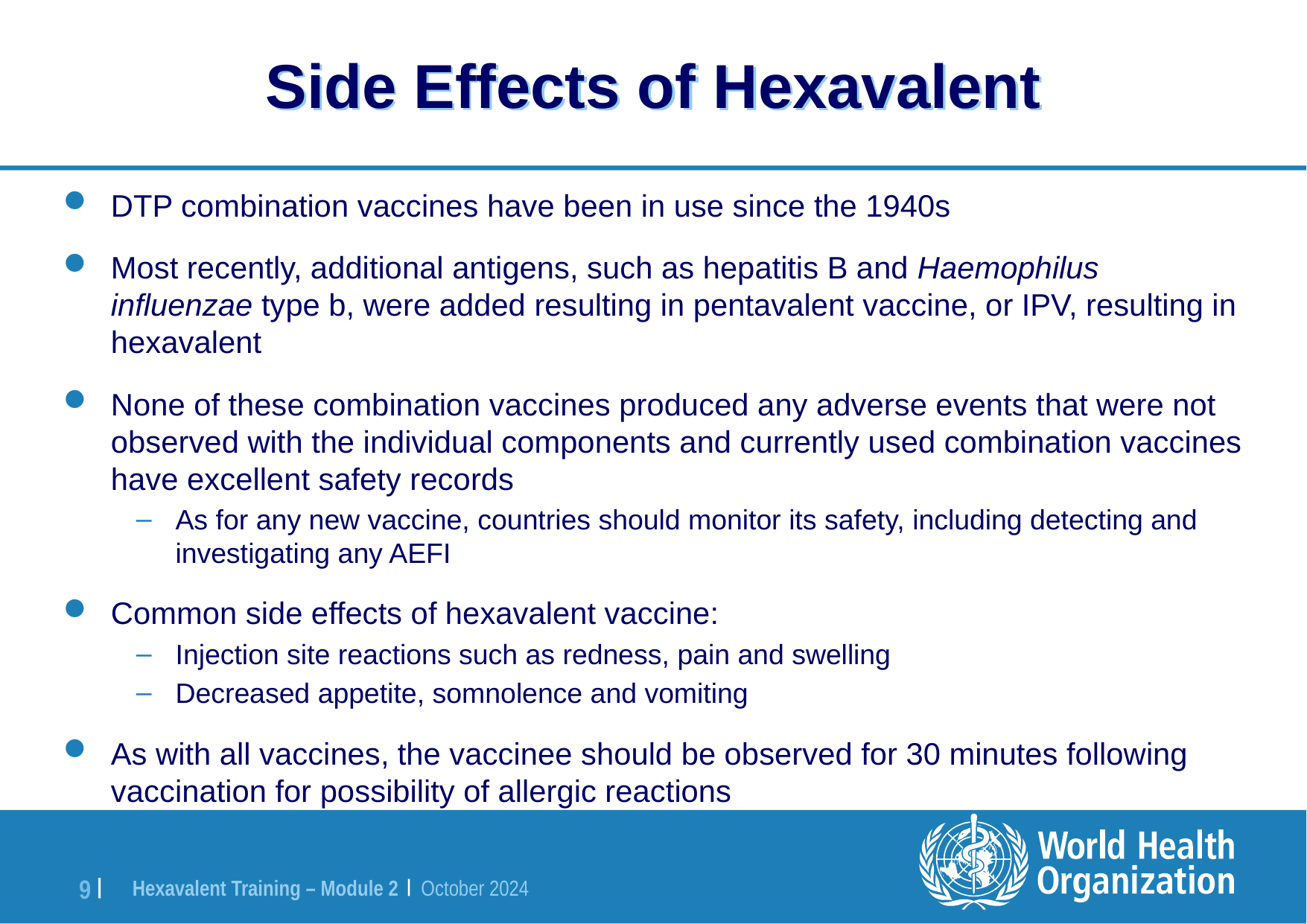

# Side Effects of Hexavalent
DTP combination vaccines have been in use since the 1940s
Most recently, additional antigens, such as hepatitis B and Haemophilus influenzae type b, were added resulting in pentavalent vaccine, or IPV, resulting in hexavalent
None of these combination vaccines produced any adverse events that were not observed with the individual components and currently used combination vaccines have excellent safety records
As for any new vaccine, countries should monitor its safety, including detecting and investigating any AEFI
Common side effects of hexavalent vaccine:
Injection site reactions such as redness, pain and swelling
Decreased appetite, somnolence and vomiting
As with all vaccines, the vaccinee should be observed for 30 minutes following vaccination for possibility of allergic reactions